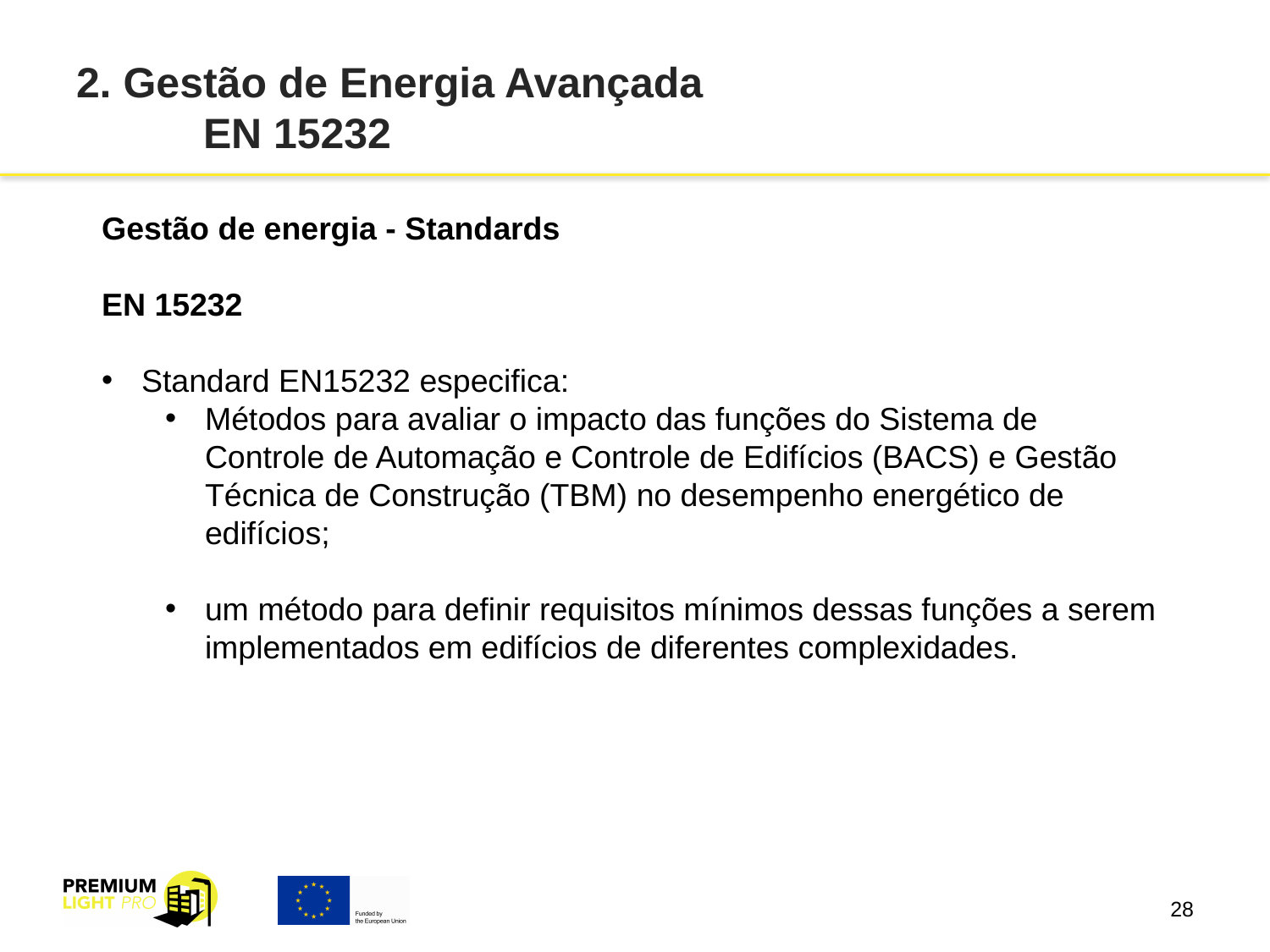

# 2. Gestão de Energia Avançada EN 15232
Gestão de energia - Standards

EN 15232

Standard EN15232 especifica:
Métodos para avaliar o impacto das funções do Sistema de Controle de Automação e Controle de Edifícios (BACS) e Gestão Técnica de Construção (TBM) no desempenho energético de edifícios;

um método para definir requisitos mínimos dessas funções a serem implementados em edifícios de diferentes complexidades.